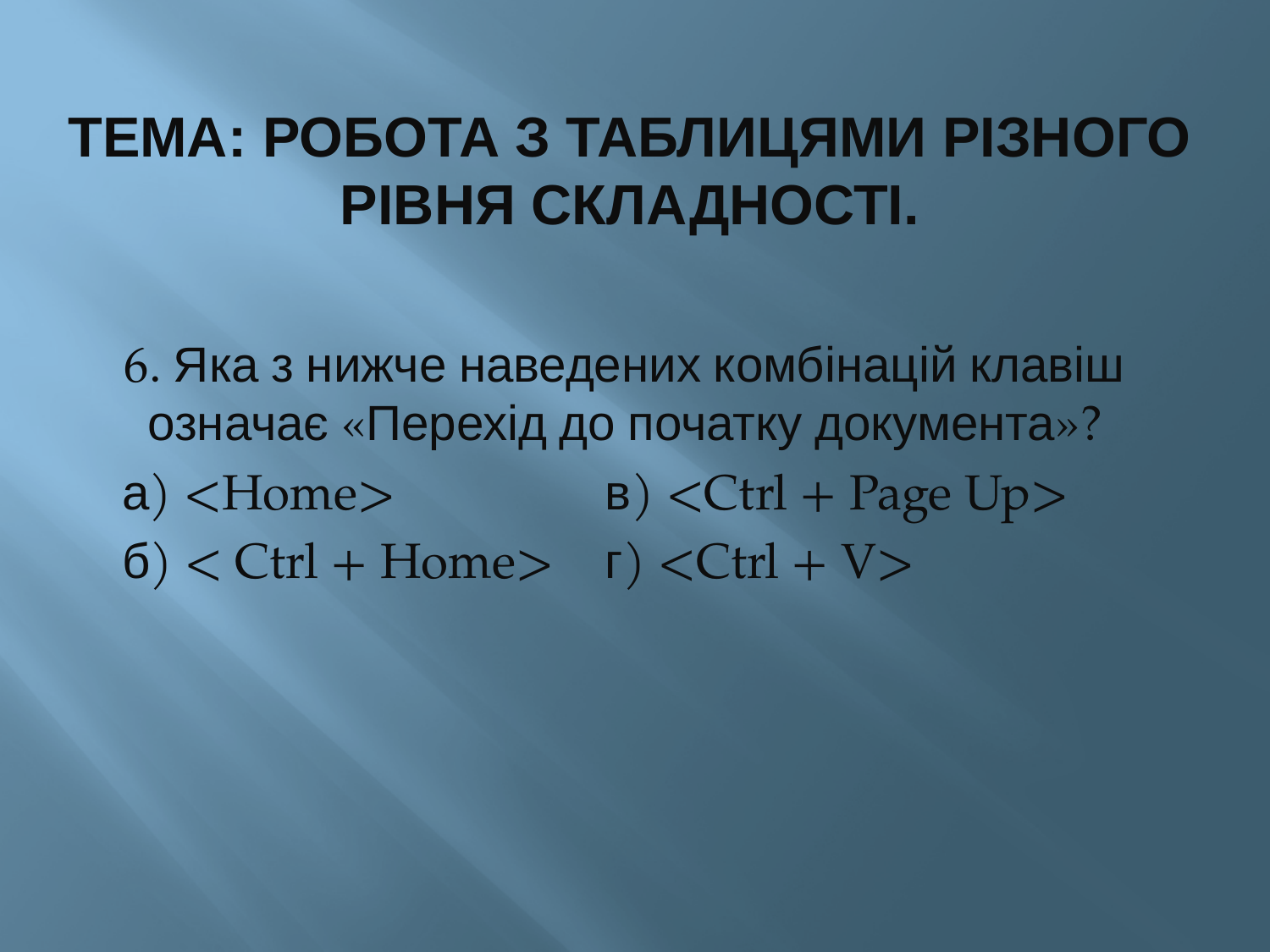

# ТЕМА: Робота з таблицями різного рівня складності.
6. Яка з нижче наведених комбінацій клавіш означає «Перехід до початку документа»?
  а) <Home>		в) <Ctrl + Page Up>
  б) < Ctrl + Home>	г) <Ctrl + V>